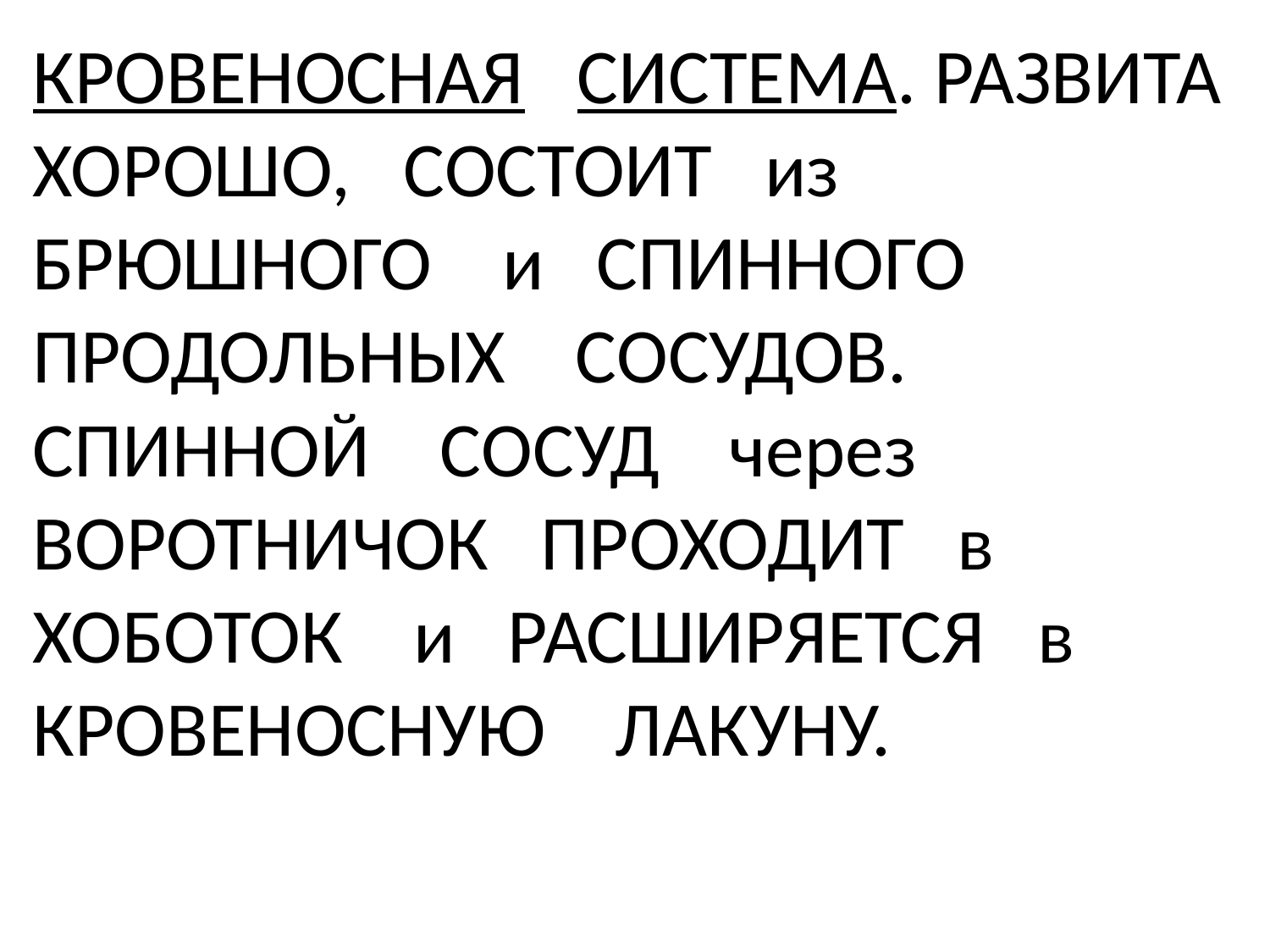

# КРОВЕНОСНАЯ   СИСТЕМА. РАЗВИТА ХОРОШО,   СОСТОИТ   из   БРЮШНОГО    и   СПИННОГО   ПРОДОЛЬНЫХ    СОСУДОВ.  СПИННОЙ    СОСУД    через ВОРОТНИЧОК   ПРОХОДИТ   в   ХОБОТОК    и   РАСШИРЯЕТСЯ   в КРОВЕНОСНУЮ    ЛАКУНУ.